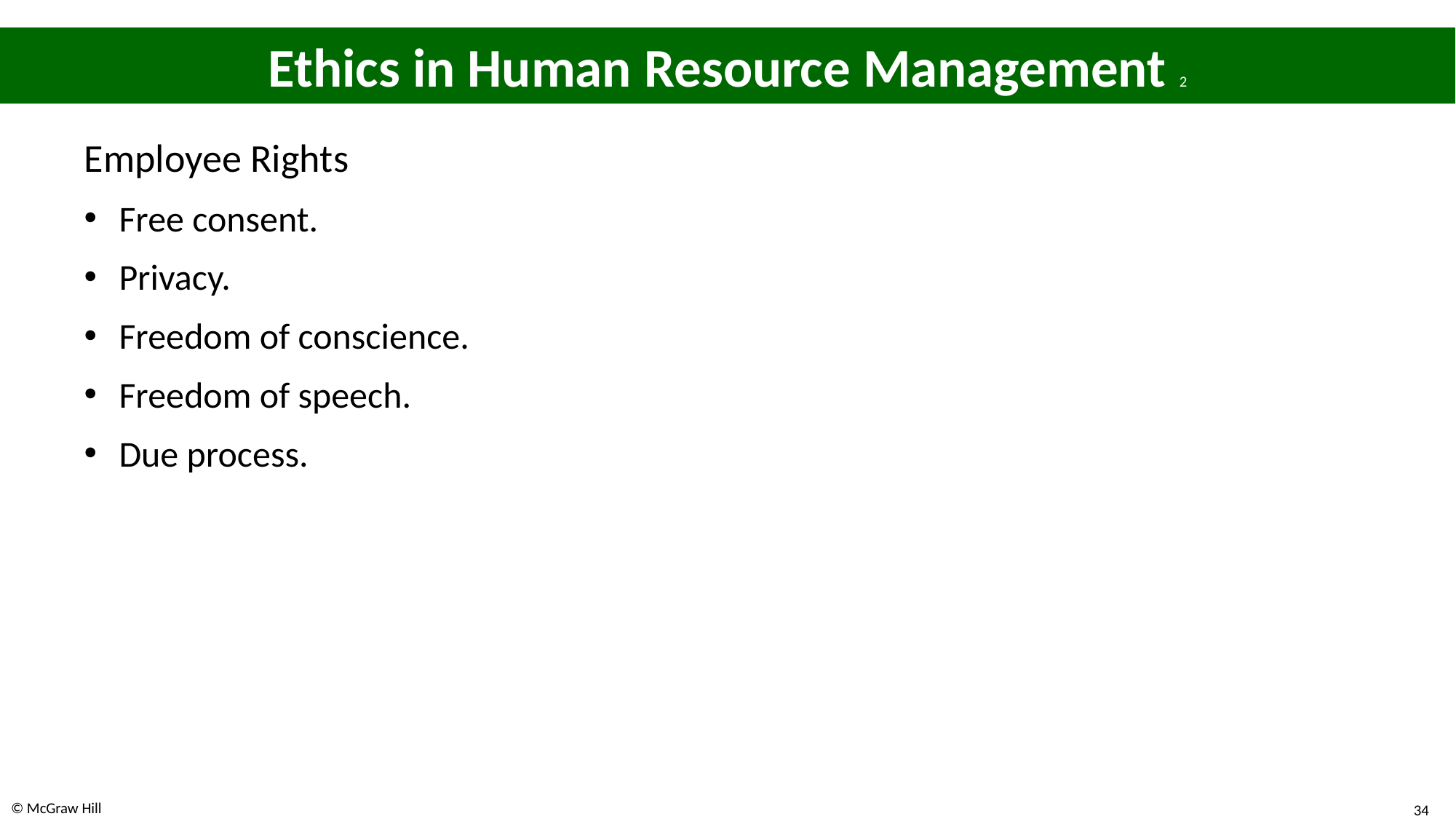

# Ethics in Human Resource Management 2
Employee Rights
Free consent.
Privacy.
Freedom of conscience.
Freedom of speech.
Due process.